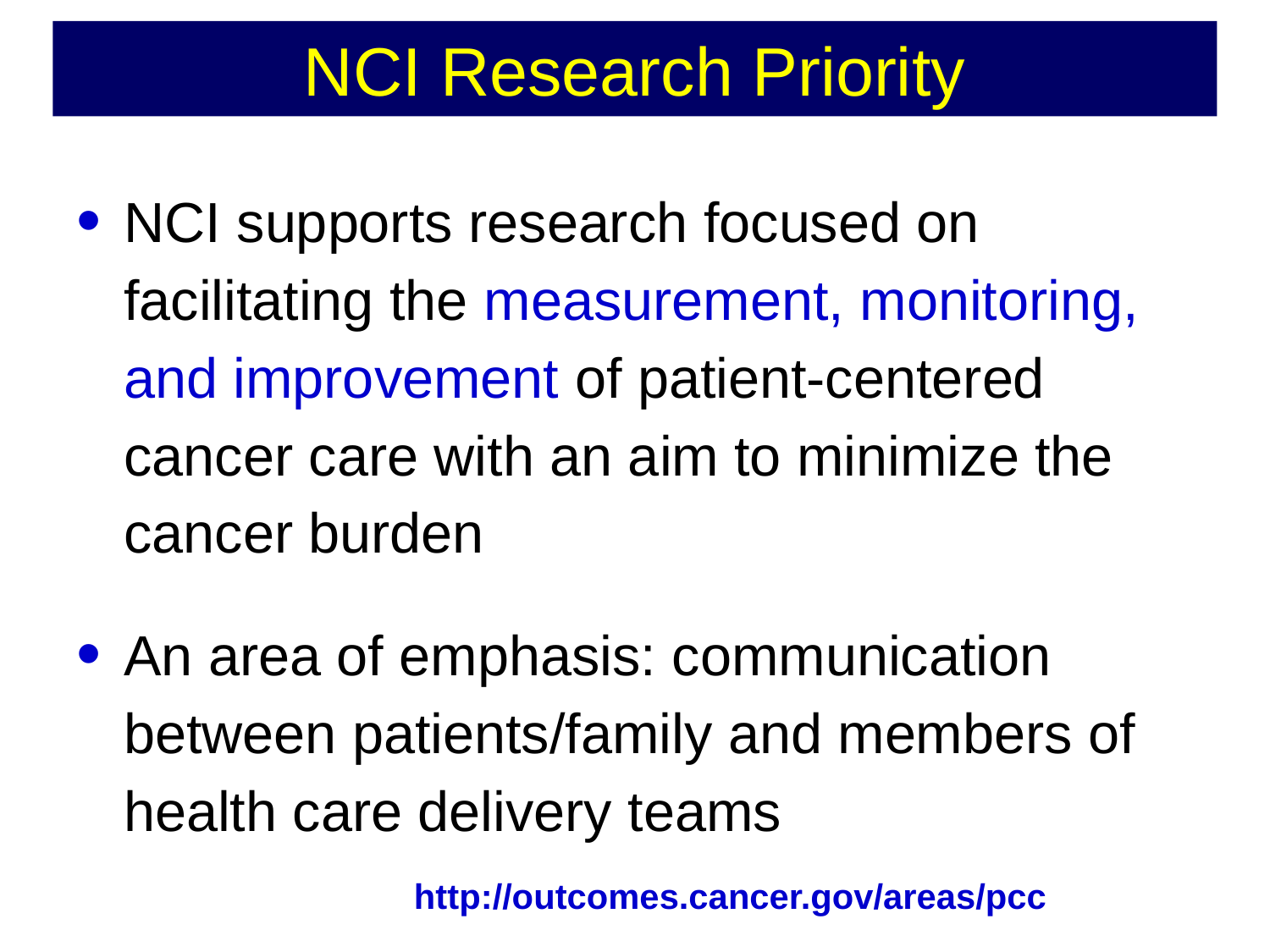

# NCI Research Priority
NCI supports research focused on facilitating the measurement, monitoring, and improvement of patient-centered cancer care with an aim to minimize the cancer burden

An area of emphasis: communication between patients/family and members of health care delivery teams
http://outcomes.cancer.gov/areas/pcc